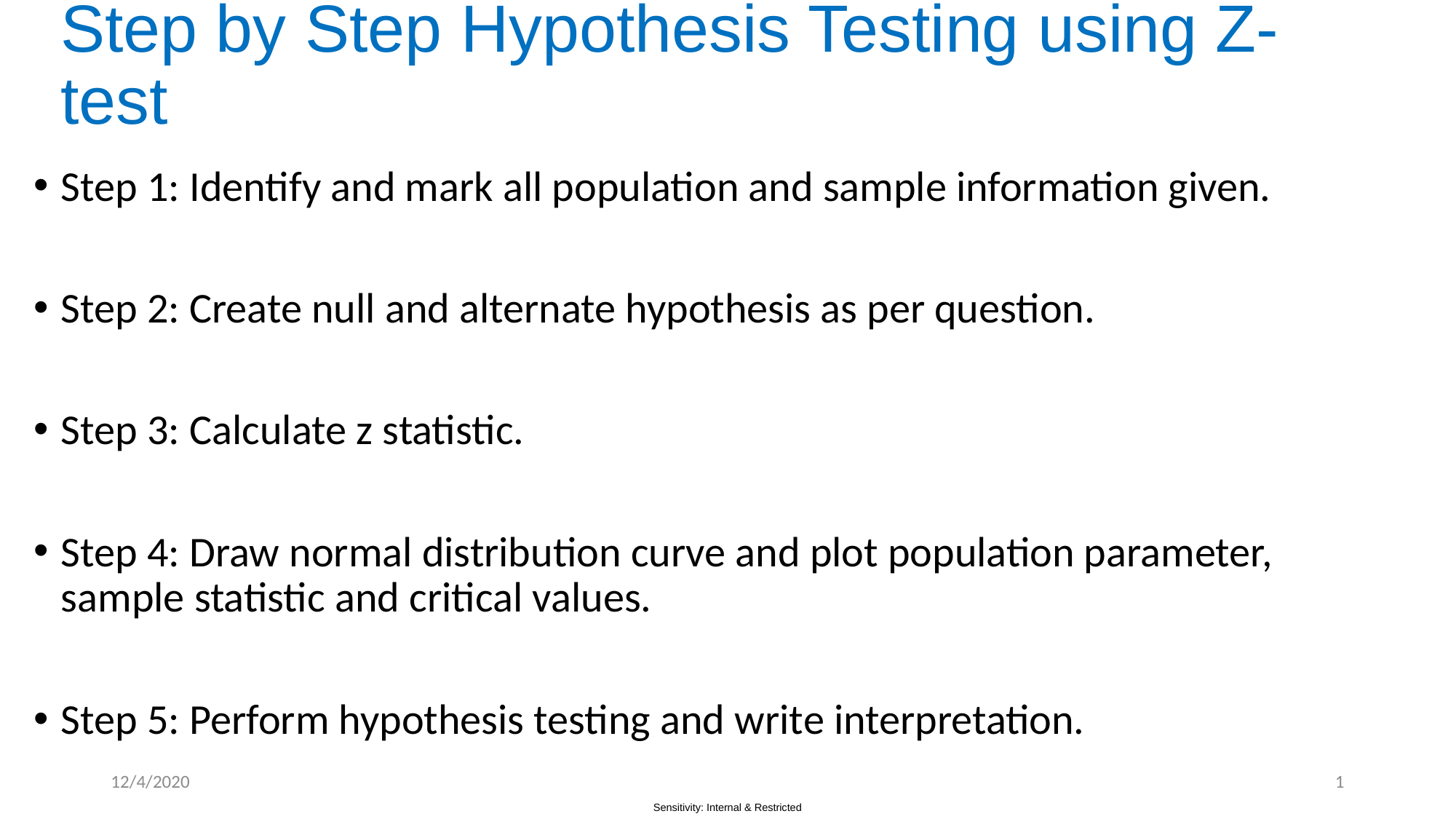

# Step by Step Hypothesis Testing using Z-test
Step 1: Identify and mark all population and sample information given.

Step 2: Create null and alternate hypothesis as per question.

Step 3: Calculate z statistic.

Step 4: Draw normal distribution curve and plot population parameter, sample statistic and critical values.

Step 5: Perform hypothesis testing and write interpretation.

12/4/2020
1